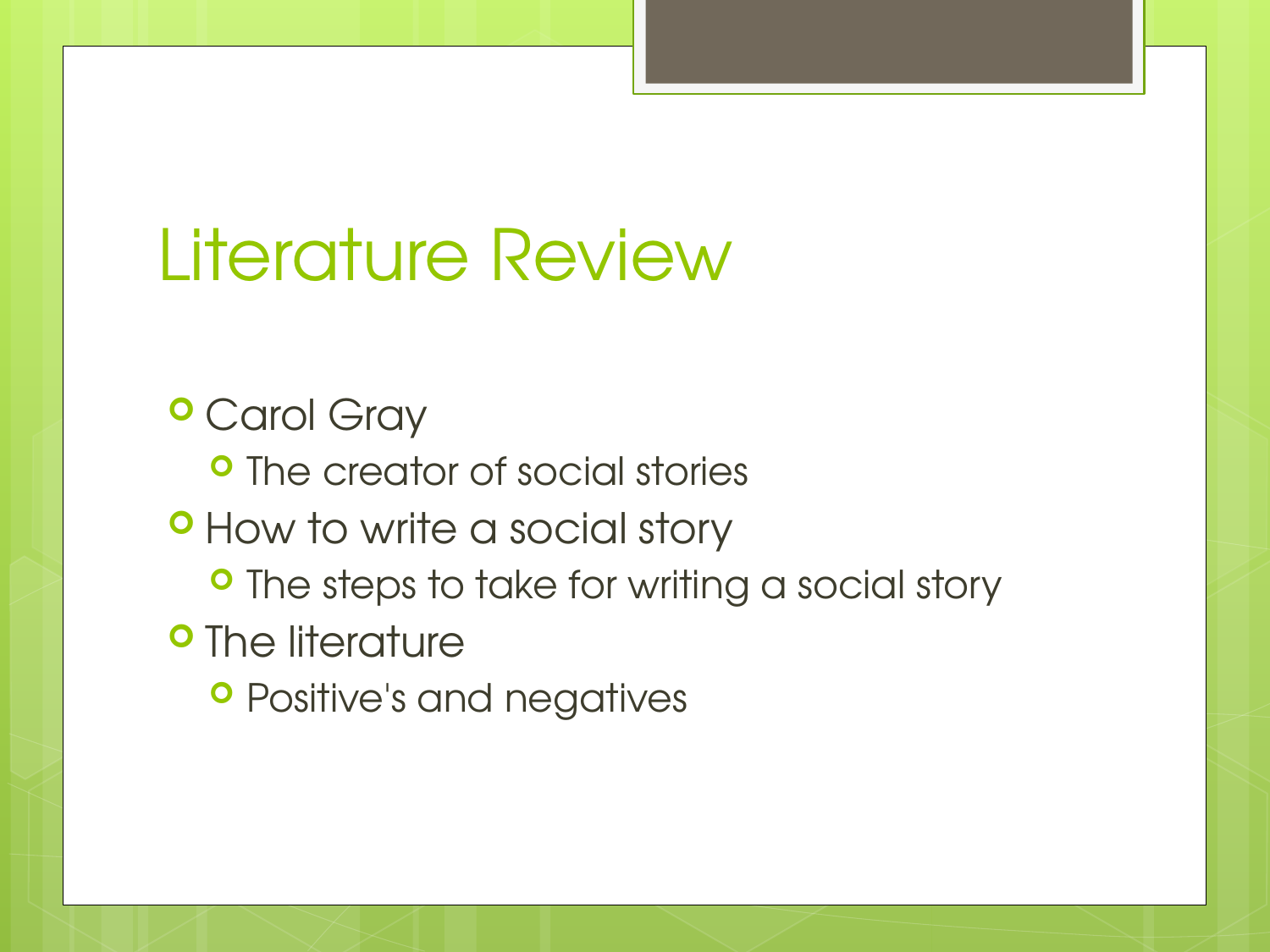

# Literature Review

Carol Gray
The creator of social stories
How to write a social story
The steps to take for writing a social story
The literature
Positive's and negatives